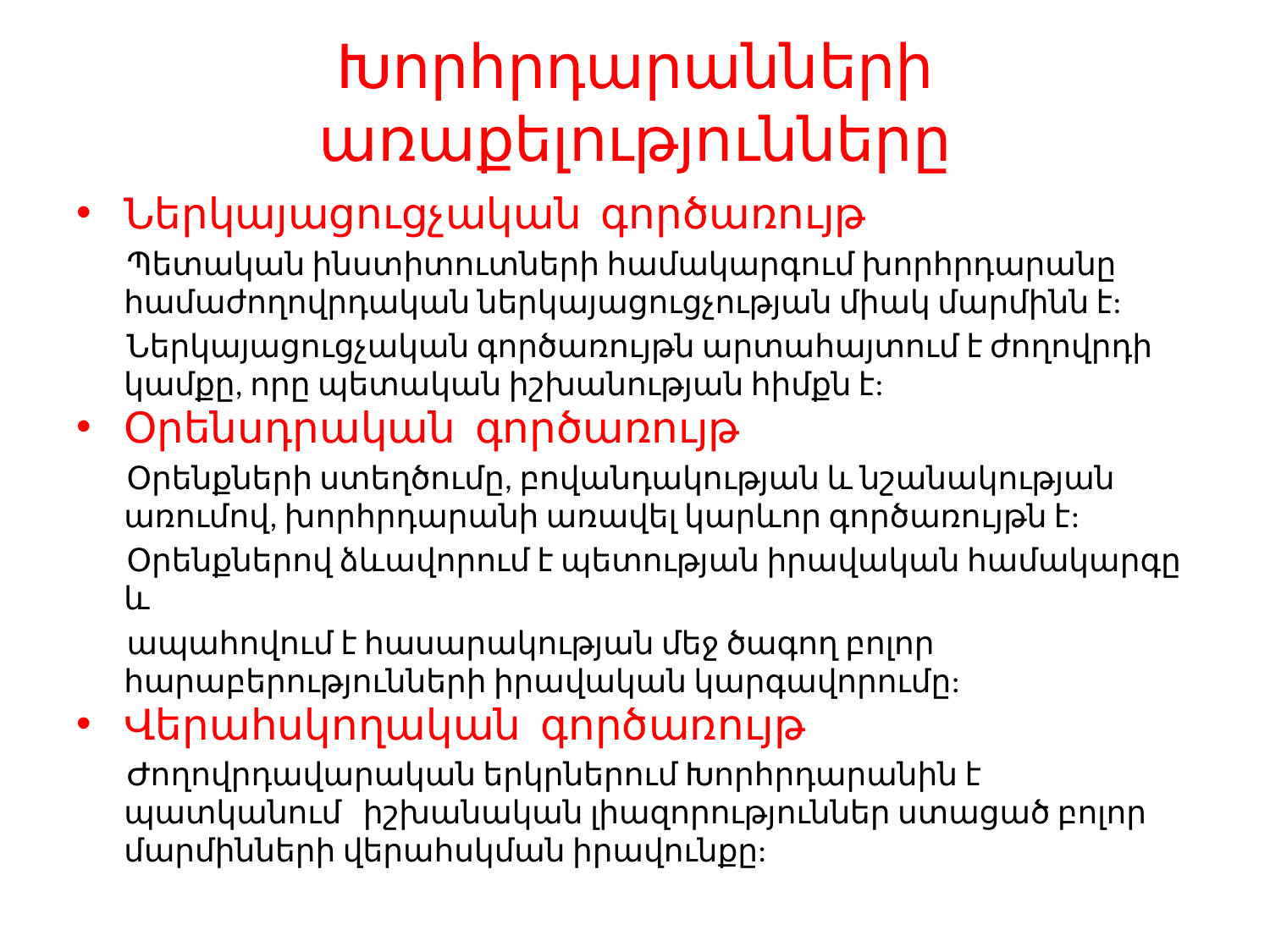

# Խորհրդարանների առաքելությունները
Ներկայացուցչական  գործառույթ
       Պետական ինստիտուտների համակարգում խորհրդարանը համաժողովրդական ներկայացուցչության միակ մարմինն է:
       Ներկայացուցչական գործառույթն արտահայտում է ժողովրդի կամքը, որը պետական իշխանության հիմքն է:
Օրենսդրական  գործառույթ
       Օրենքների ստեղծումը, բովանդակության և նշանակության առումով, խորհրդարանի առավել կարևոր գործառույթն է:
       Օրենքներով ձևավորում է պետության իրավական համակարգը և
       ապահովում է հասարակության մեջ ծագող բոլոր հարաբերությունների իրավական կարգավորումը:
Վերահսկողական  գործառույթ
       Ժողովրդավարական երկրներում Խորհրդարանին է պատկանում   իշխանական լիազորություններ ստացած բոլոր մարմինների վերահսկման իրավունքը: